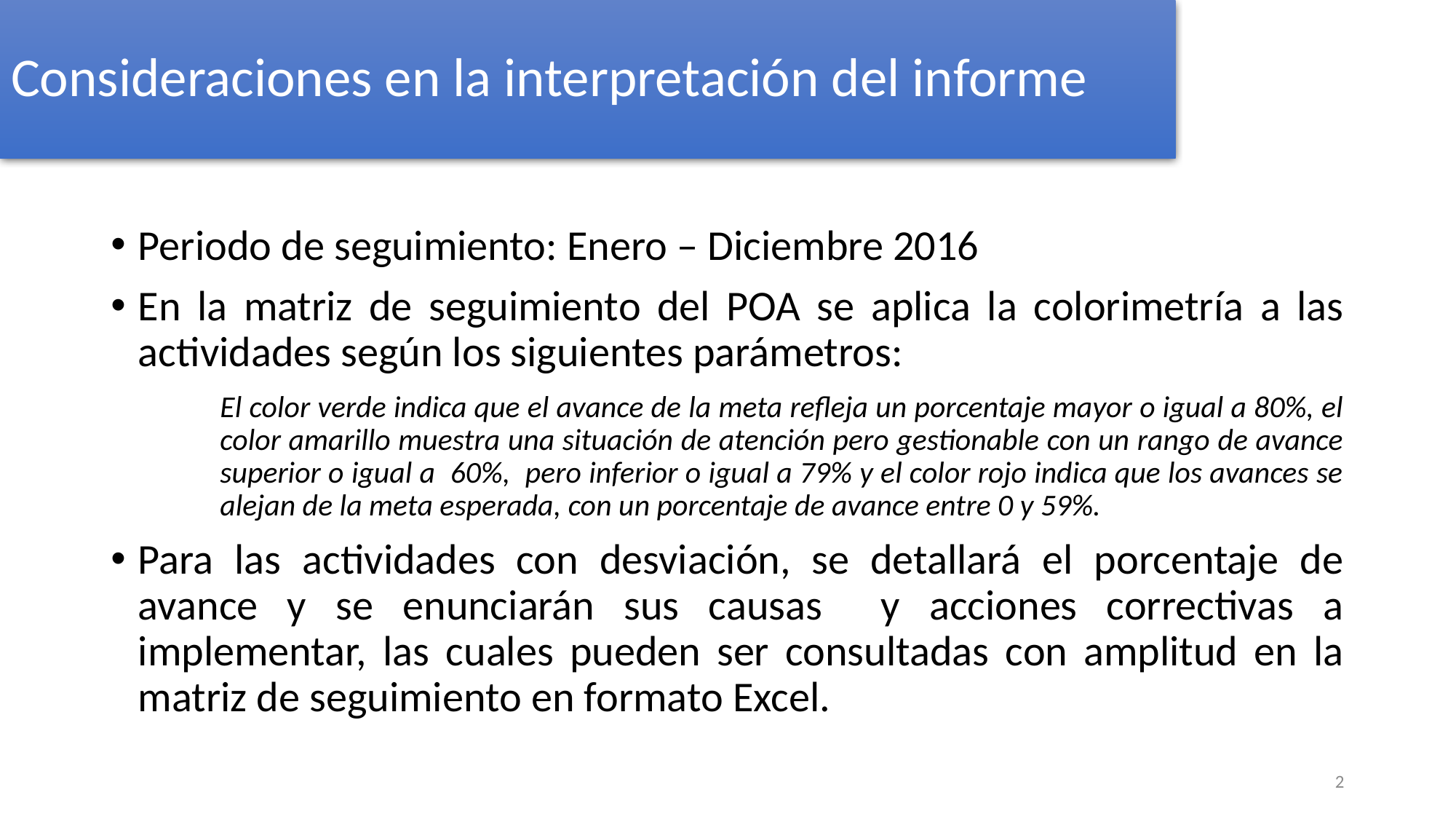

# Consideraciones en la interpretación del informe
Periodo de seguimiento: Enero – Diciembre 2016
En la matriz de seguimiento del POA se aplica la colorimetría a las actividades según los siguientes parámetros:
	El color verde indica que el avance de la meta refleja un porcentaje mayor o igual a 80%, el 	color amarillo muestra una situación de atención pero gestionable con un rango de avance 	superior o igual a  60%,  pero inferior o igual a 79% y el color rojo indica que los avances se 	alejan de la meta esperada, con un porcentaje de avance entre 0 y 59%.
Para las actividades con desviación, se detallará el porcentaje de avance y se enunciarán sus causas  y acciones correctivas a implementar, las cuales pueden ser consultadas con amplitud en la matriz de seguimiento en formato Excel.

2